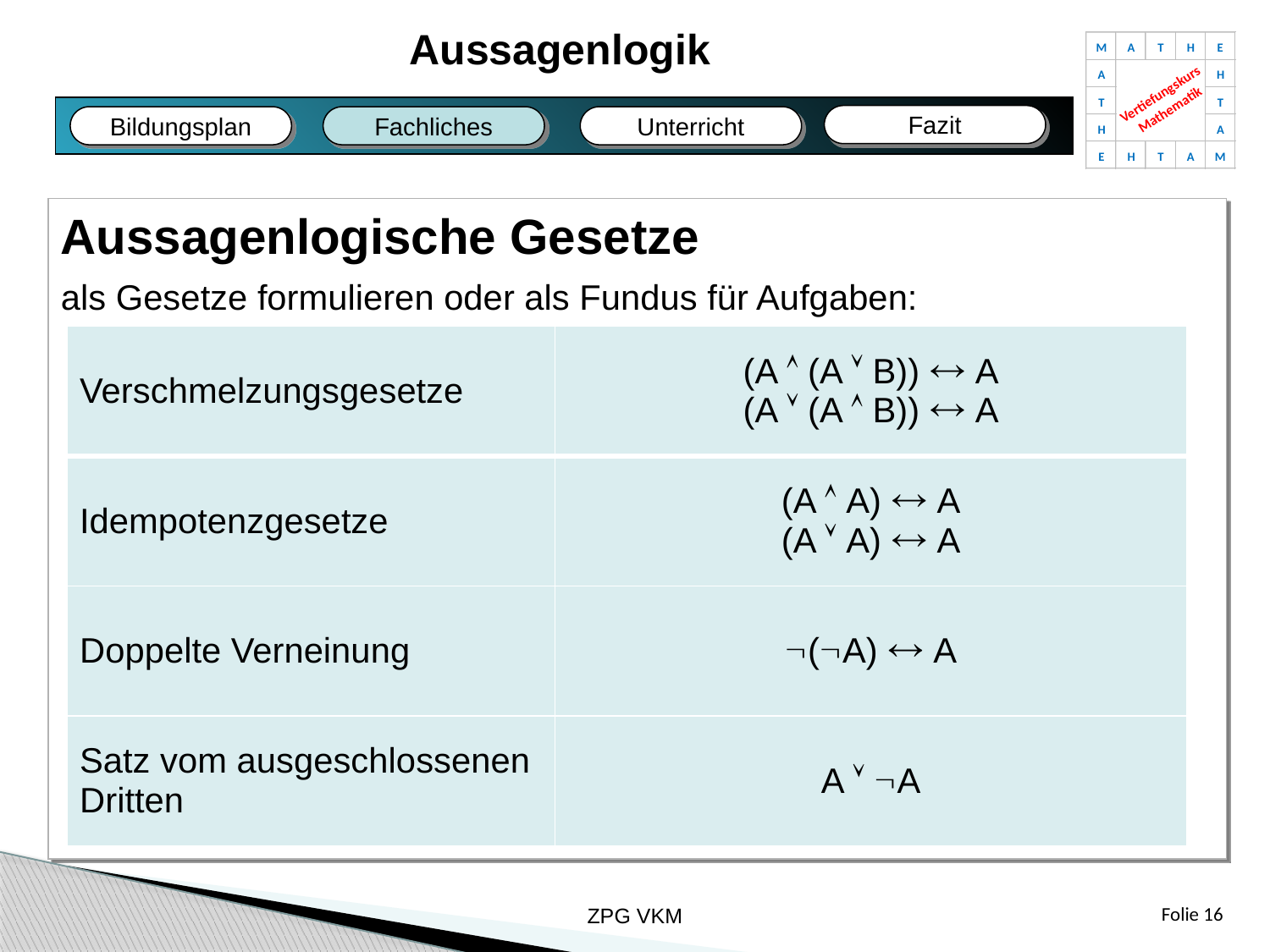

Aussagenlogik

M
A
T
H
E

A
H
Vertiefungskurs
Mathematik

T
T

H
A

E
H
T
A
M

Fazit
Fachliches
Bildungsplan
Unterricht
Fazit
Bildungsplan
Fachliches
Unterricht
Aussagenlogische Gesetze
als Gesetze formulieren oder als Fundus für Aufgaben:
| Verschmelzungsgesetze | (A ∧ (A ∨ B)) ↔ A (A ∨ (A ∧ B)) ↔ A |
| --- | --- |
| Idempotenzgesetze | (A ∧ A) ↔ A (A ∨ A) ↔ A |
| Doppelte Verneinung | ¬(¬A) ↔ A |
| Satz vom ausgeschlossenen Dritten | A ∨ ¬A |

ZPG VKM
Folie 16